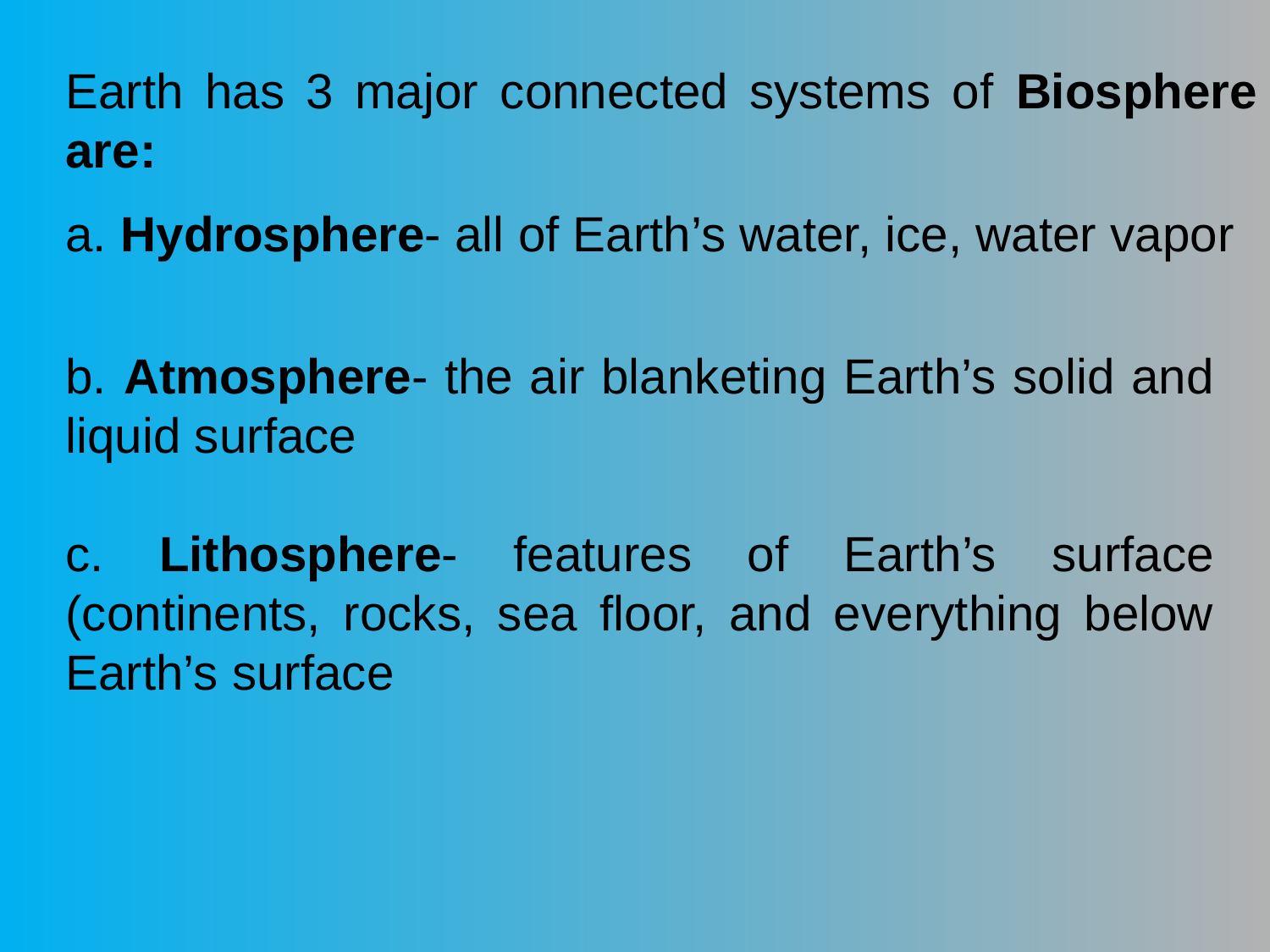

Earth has 3 major connected systems of Biosphere are:
a. Hydrosphere- all of Earth’s water, ice, water vapor

b. Atmosphere- the air blanketing Earth’s solid and liquid surface

c. Lithosphere- features of Earth’s surface (continents, rocks, sea floor, and everything below Earth’s surface